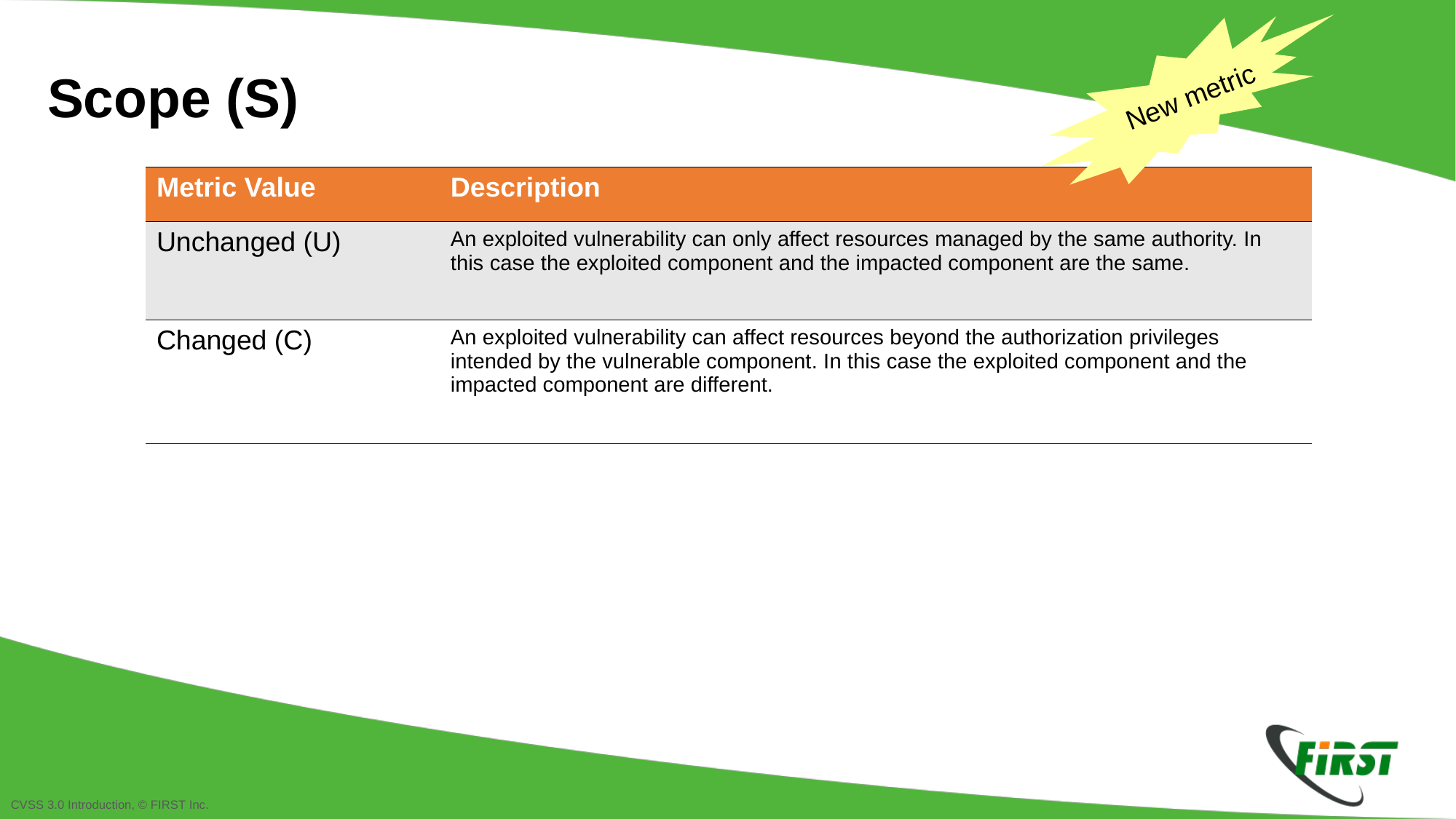

New metric
Scope (S)
| Metric Value | Description |
| --- | --- |
| Unchanged (U) | An exploited vulnerability can only affect resources managed by the same authority. In this case the exploited component and the impacted component are the same. |
| Changed (C) | An exploited vulnerability can affect resources beyond the authorization privileges intended by the vulnerable component. In this case the exploited component and the impacted component are different. |